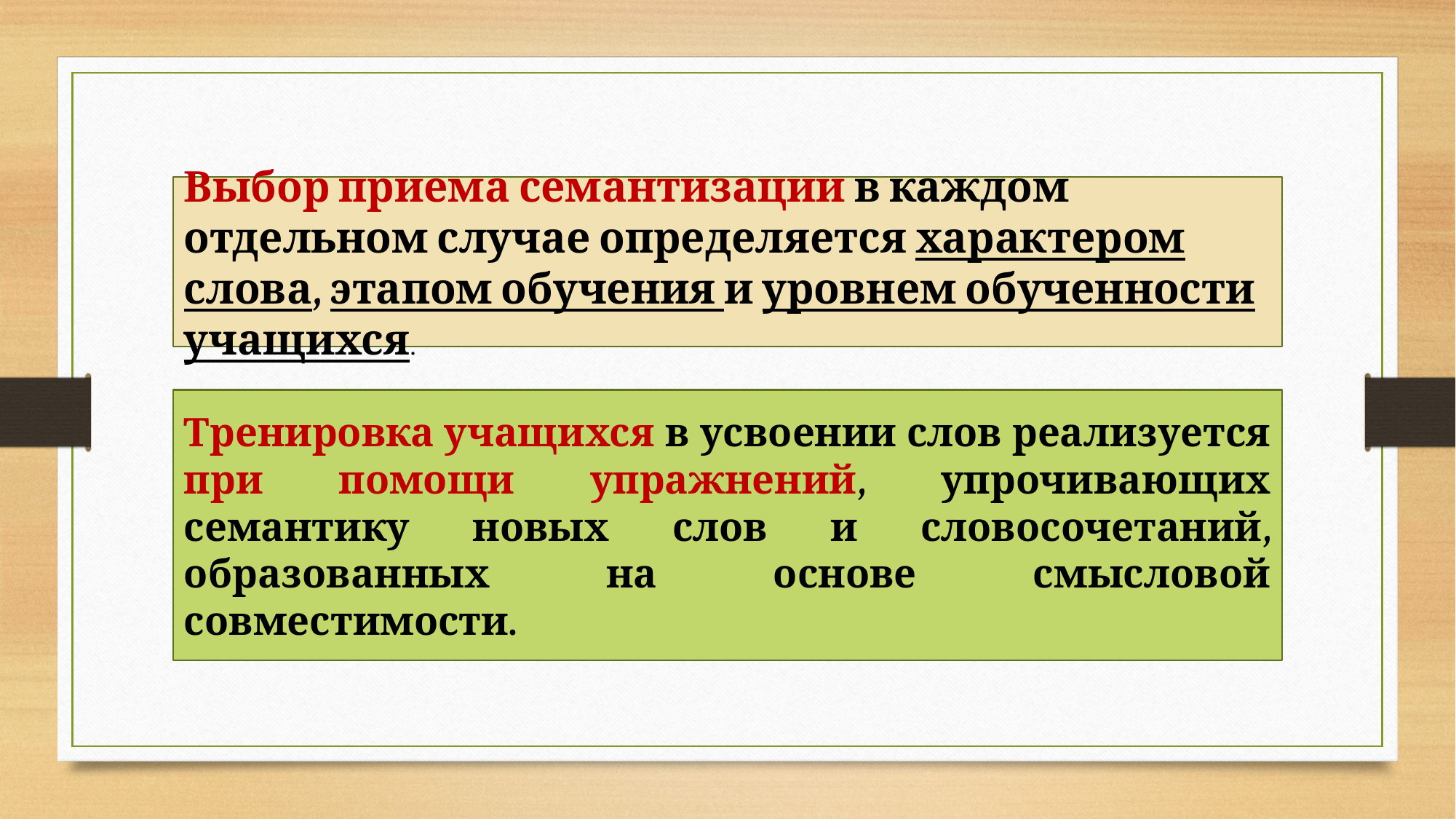

Выбор приема семантизации в каждом отдельном случае определяется характером слова, этапом обучения и уровнем обученности учащихся.
Тренировка учащихся в усвоении слов реализуется при помощи упражнений, упрочивающих семантику новых слов и словосочетаний, образованных на основе смысловой совместимости.